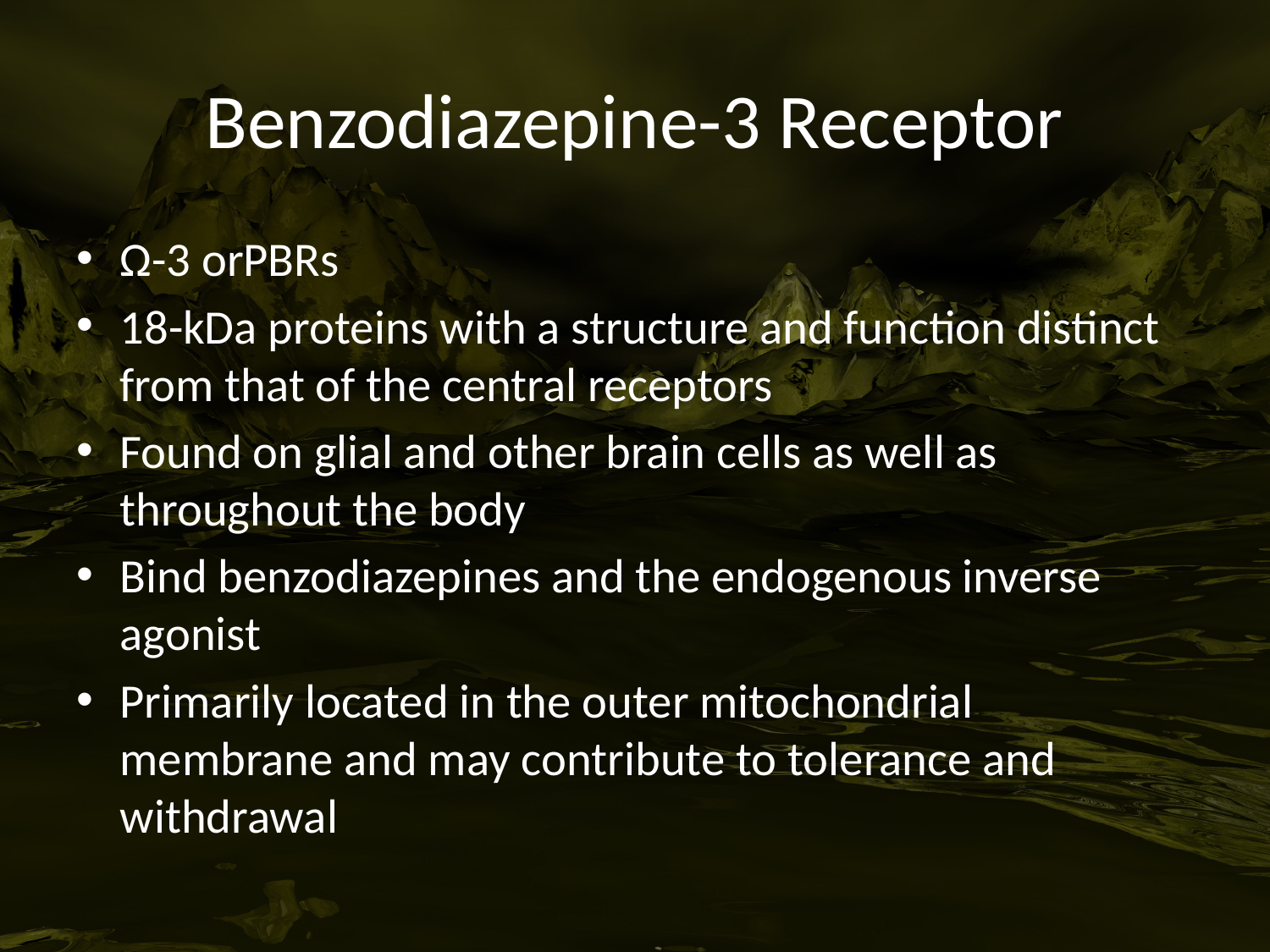

# Benzodiazepine-3 Receptor
Ω-3 orPBRs
18-kDa proteins with a structure and function distinct from that of the central receptors
Found on glial and other brain cells as well as throughout the body
Bind benzodiazepines and the endogenous inverse agonist
Primarily located in the outer mitochondrial membrane and may contribute to tolerance and withdrawal